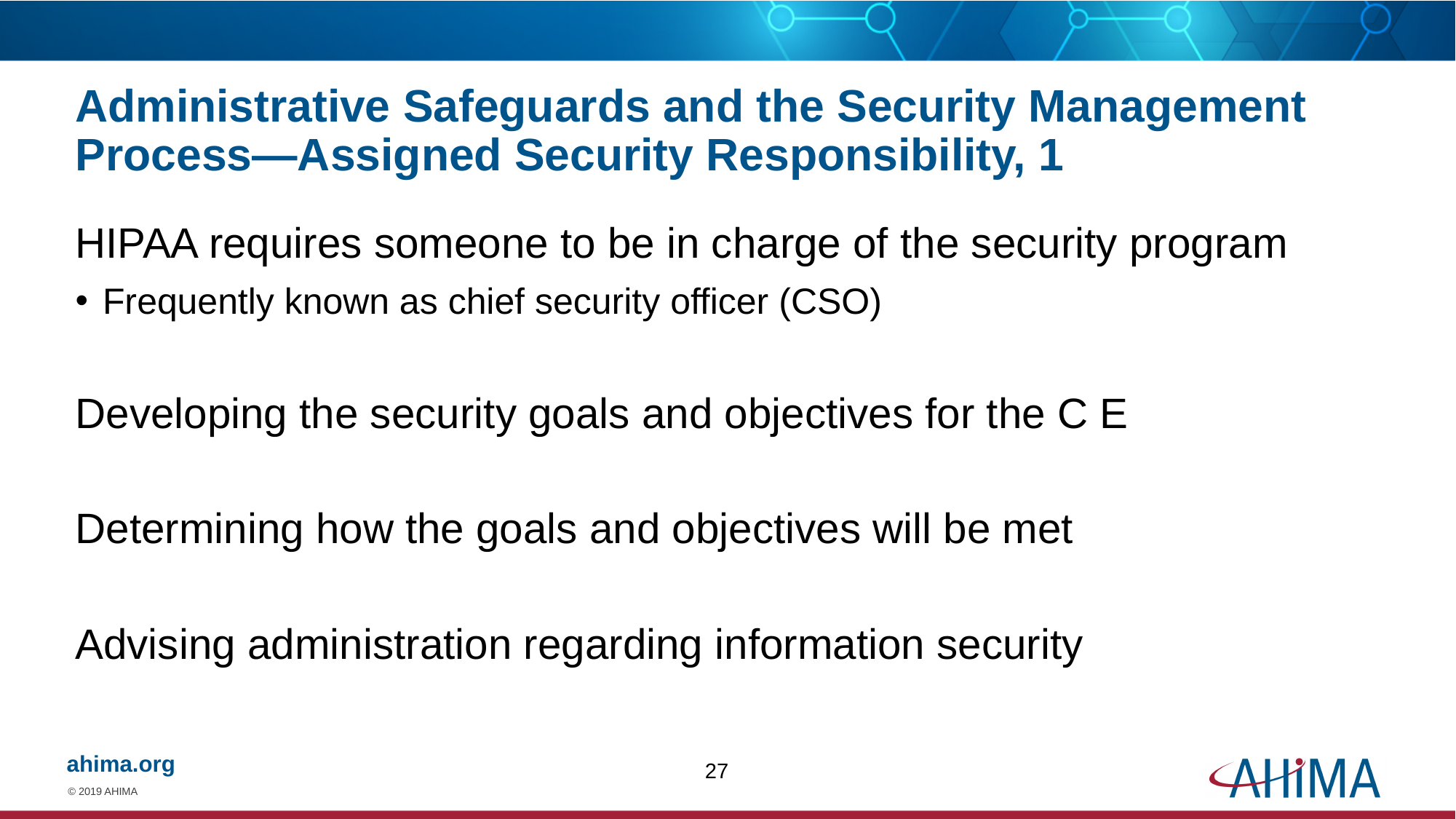

# Administrative Safeguards and the Security Management Process—Assigned Security Responsibility, 1
HIPAA requires someone to be in charge of the security program
Frequently known as chief security officer (CSO)

Developing the security goals and objectives for the C E

Determining how the goals and objectives will be met

Advising administration regarding information security